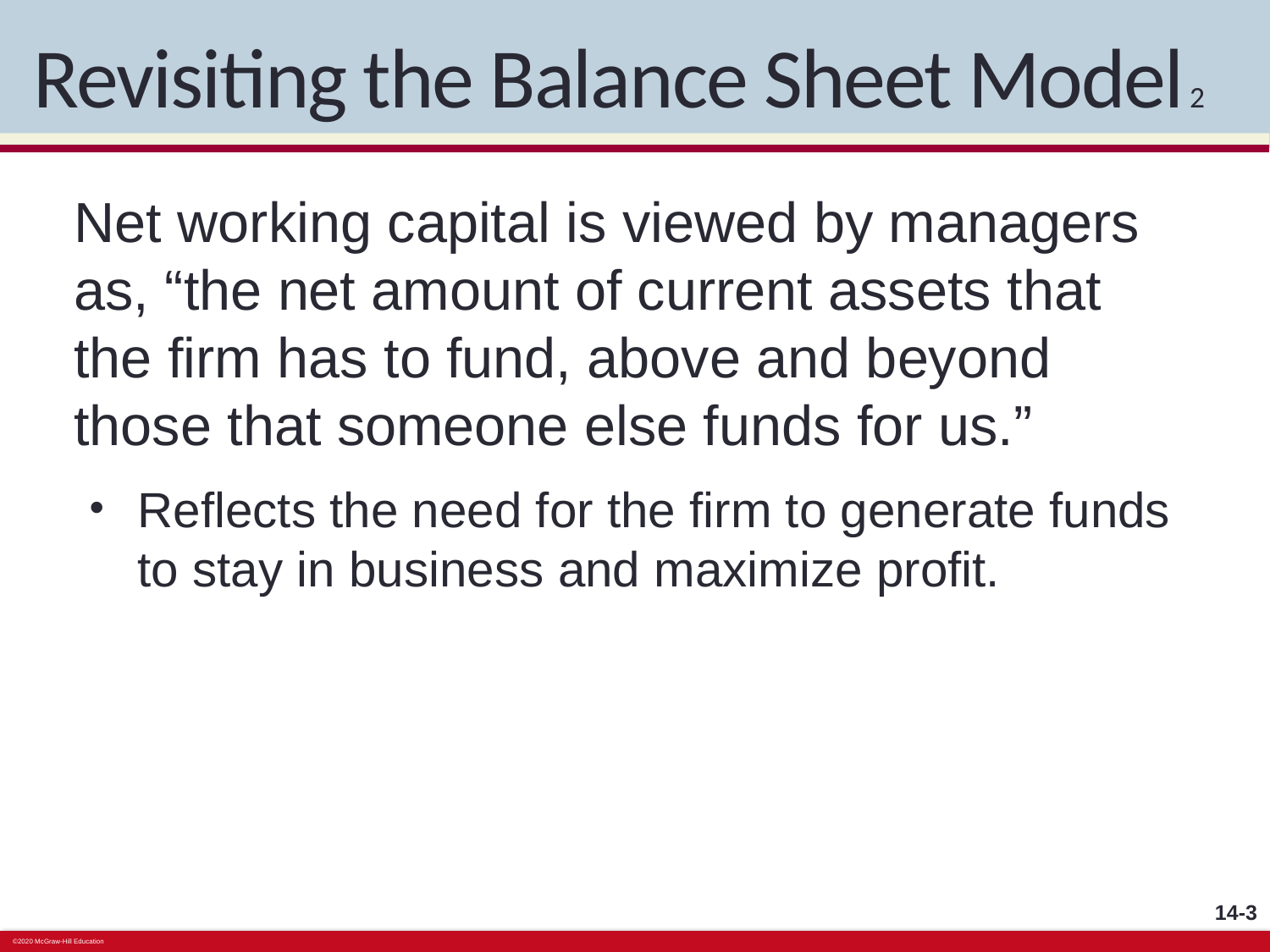

# Revisiting the Balance Sheet Model 2
Net working capital is viewed by managers as, “the net amount of current assets that the firm has to fund, above and beyond those that someone else funds for us.”
Reflects the need for the firm to generate funds to stay in business and maximize profit.